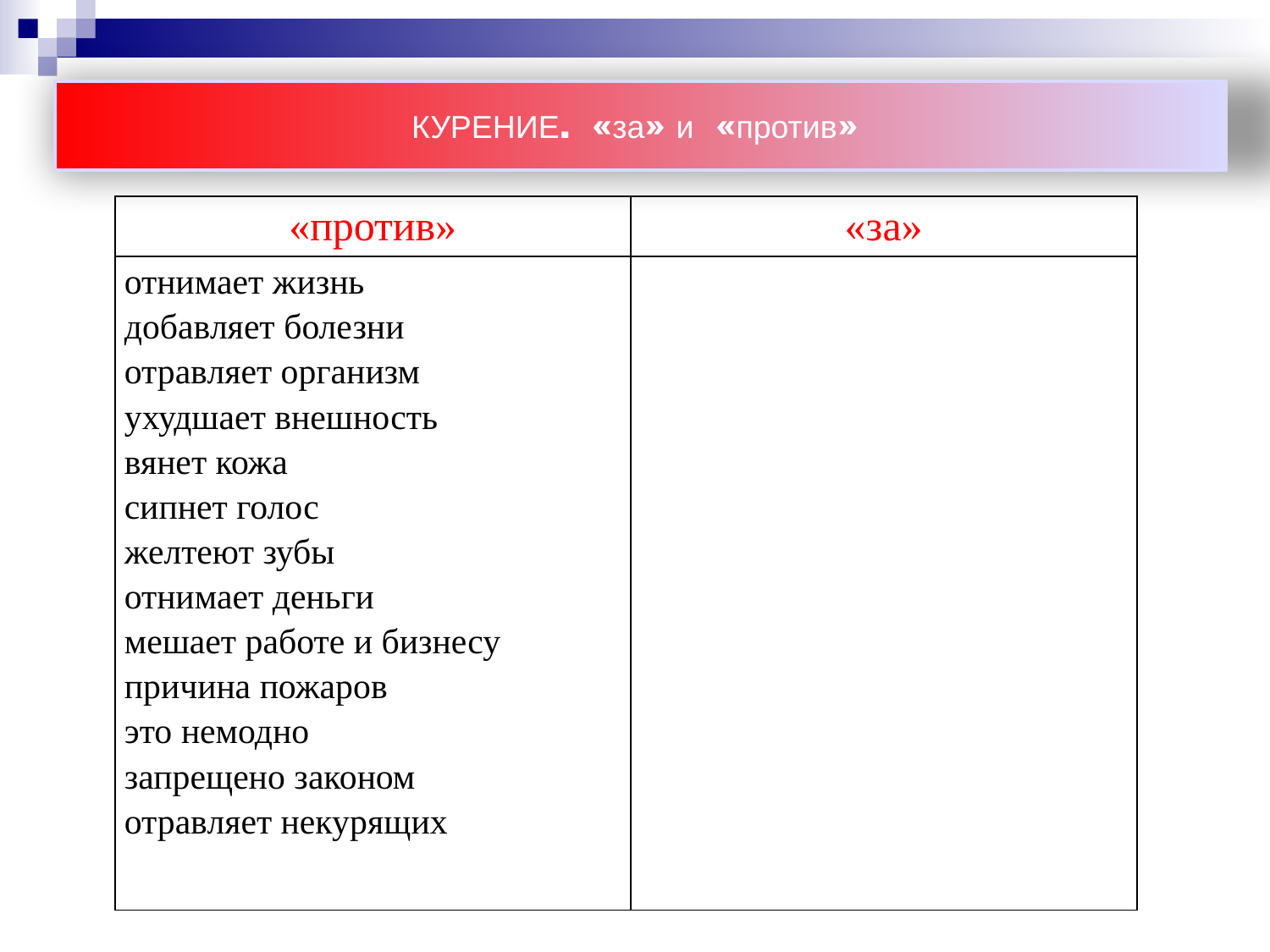

КУРЕНИЕ.  «за» и  «против»
| «против» | «за» |
| --- | --- |
| отнимает жизнь добавляет болезни отравляет организм ухудшает внешность вянет кожа сипнет голос желтеют зубы отнимает деньги мешает работе и бизнесу причина пожаров это немодно запрещено законом отравляет некурящих |  |